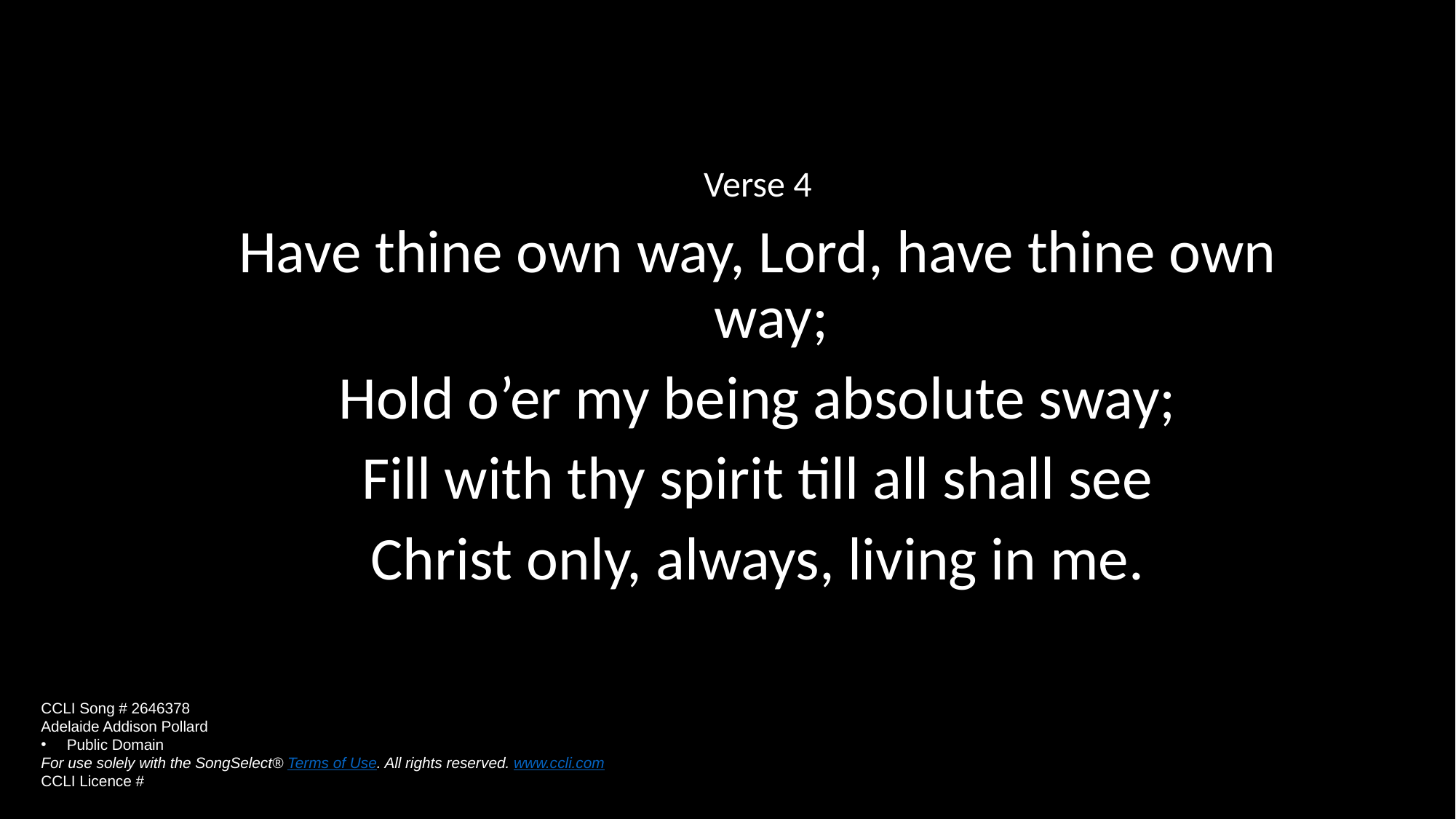

Verse 4
Have thine own way, Lord, have thine own way;
Hold o’er my being absolute sway;
Fill with thy spirit till all shall see
Christ only, always, living in me.
CCLI Song # 2646378
Adelaide Addison Pollard
Public Domain
For use solely with the SongSelect® Terms of Use. All rights reserved. www.ccli.com
CCLI Licence #